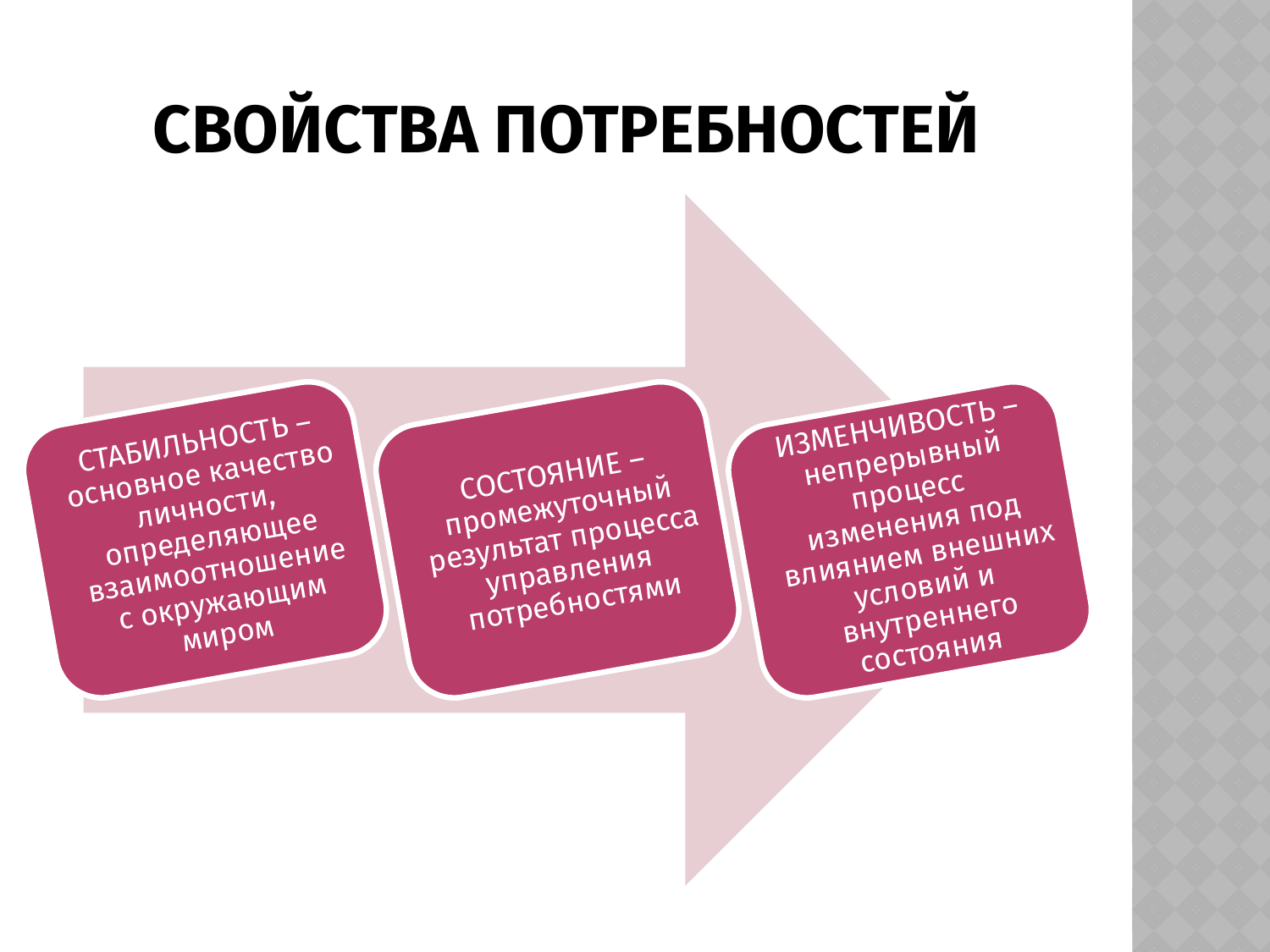

# Свойства потребностей
СТАБИЛЬНОСТЬ – основное качество личности, определяющее взаимоотношение с окружающим миром
СОСТОЯНИЕ – промежуточный результат процесса управления потребностями
ИЗМЕНЧИВОСТЬ – непрерывный процесс изменения под влиянием внешних условий и внутреннего состояния